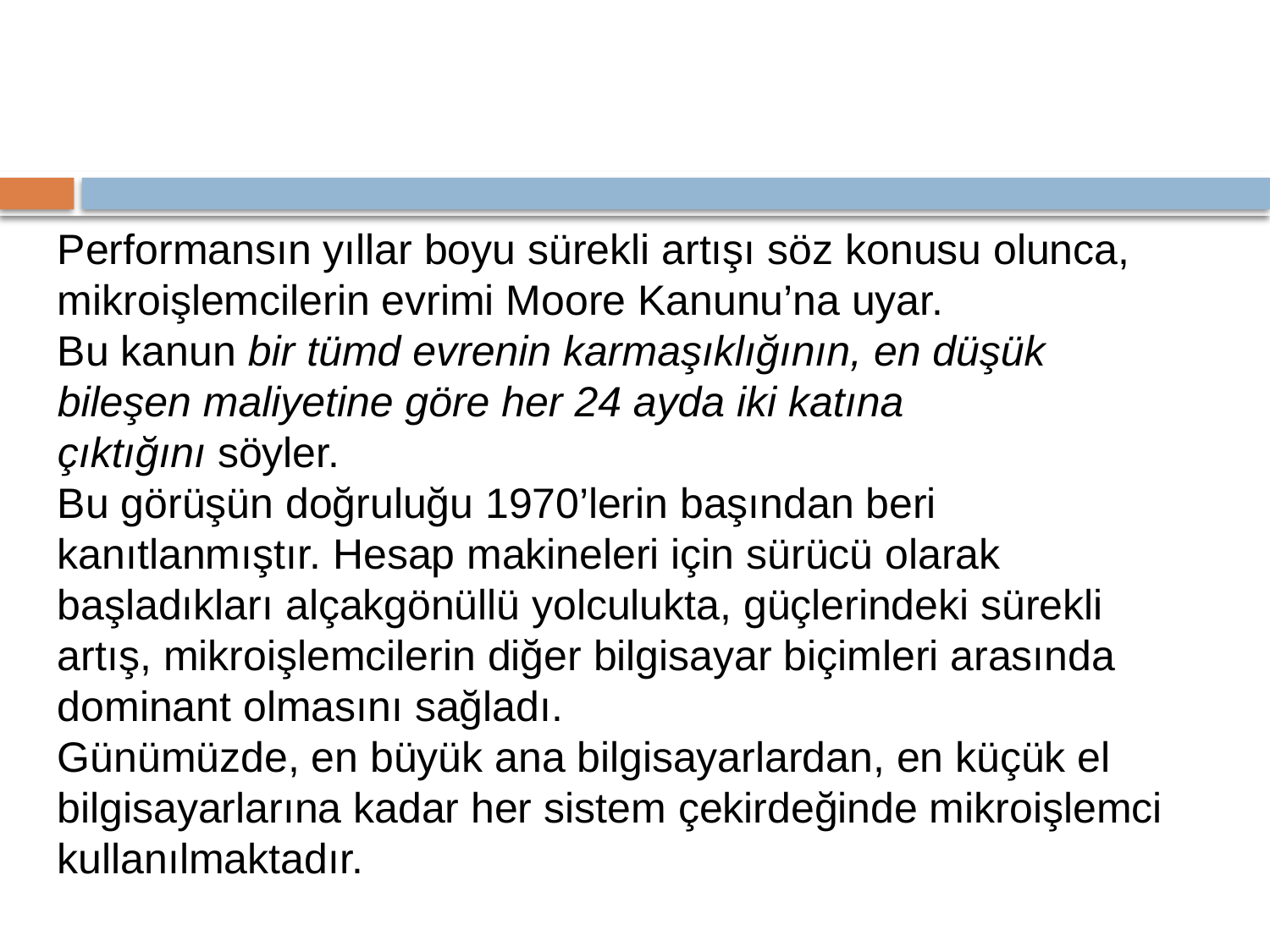

#
Performansın yıllar boyu sürekli artışı söz konusu olunca, mikroişlemcilerin evrimi Moore Kanunu’na uyar.
Bu kanun bir tümd evrenin karmaşıklığının, en düşük bileşen maliyetine göre her 24 ayda iki katına çıktığını söyler.
Bu görüşün doğruluğu 1970’lerin başından beri kanıtlanmıştır. Hesap makineleri için sürücü olarak başladıkları alçakgönüllü yolculukta, güçlerindeki sürekli artış, mikroişlemcilerin diğer bilgisayar biçimleri arasında dominant olmasını sağladı.
Günümüzde, en büyük ana bilgisayarlardan, en küçük el bilgisayarlarına kadar her sistem çekirdeğinde mikroişlemci kullanılmaktadır.